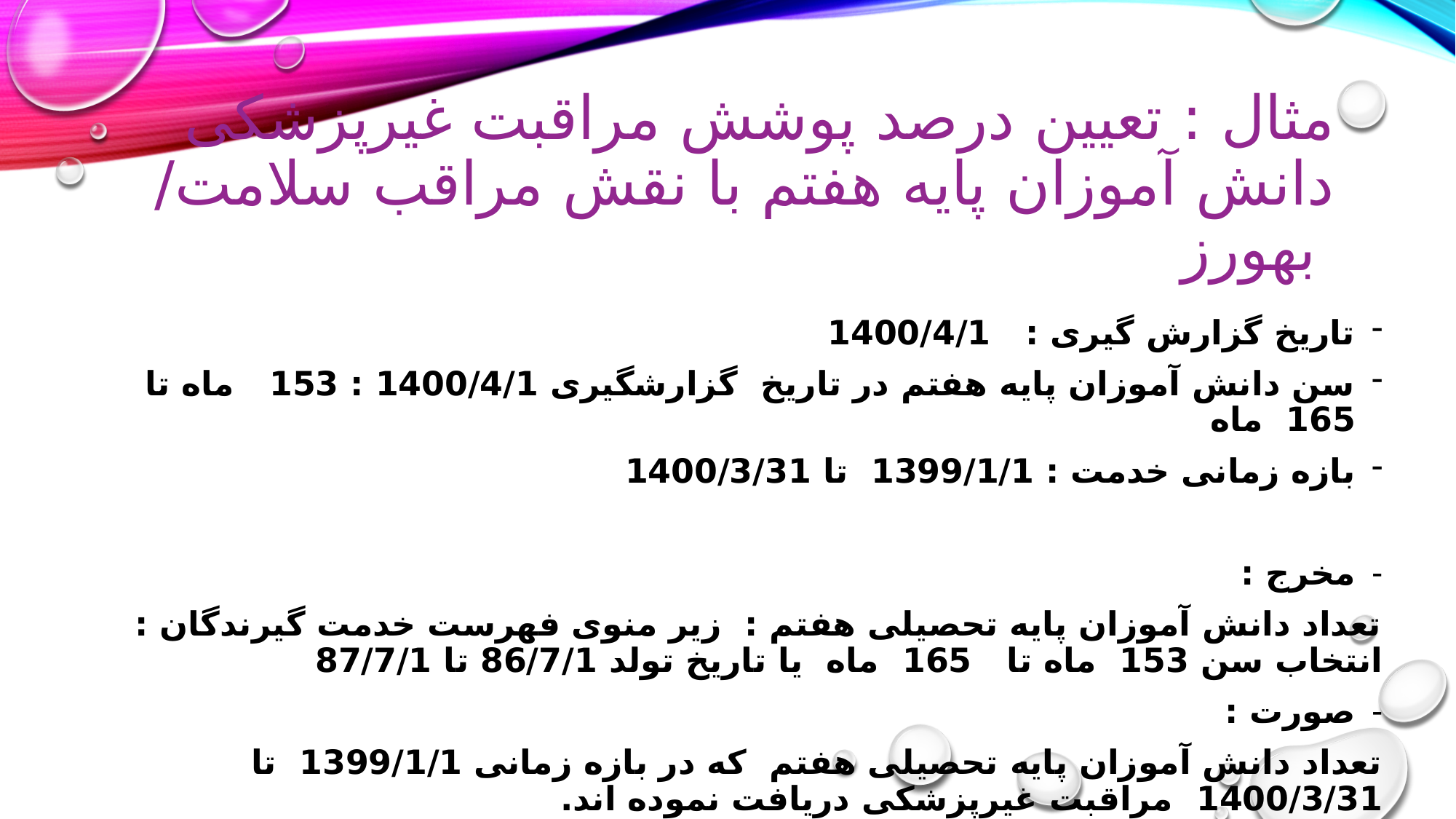

# مثال : تعیین درصد پوشش مراقبت غیرپزشکی دانش آموزان پایه هفتم با نقش مراقب سلامت/ بهورز
تاریخ گزارش گیری :   1400/4/1
سن دانش آموزان پایه هفتم در تاریخ  گزارشگیری 1400/4/1 : 153   ماه تا   165  ماه
بازه زمانی خدمت : 1399/1/1  تا 1400/3/31

مخرج :
تعداد دانش آموزان پایه تحصیلی هفتم :  زیر منوی فهرست خدمت گیرندگان : انتخاب سن 153  ماه تا   165  ماه  یا تاریخ تولد 86/7/1 تا 87/7/1
صورت :
تعداد دانش آموزان پایه تحصیلی هفتم  که در بازه زمانی 1399/1/1  تا 1400/3/31  مراقبت غیرپزشکی دریافت نموده اند.